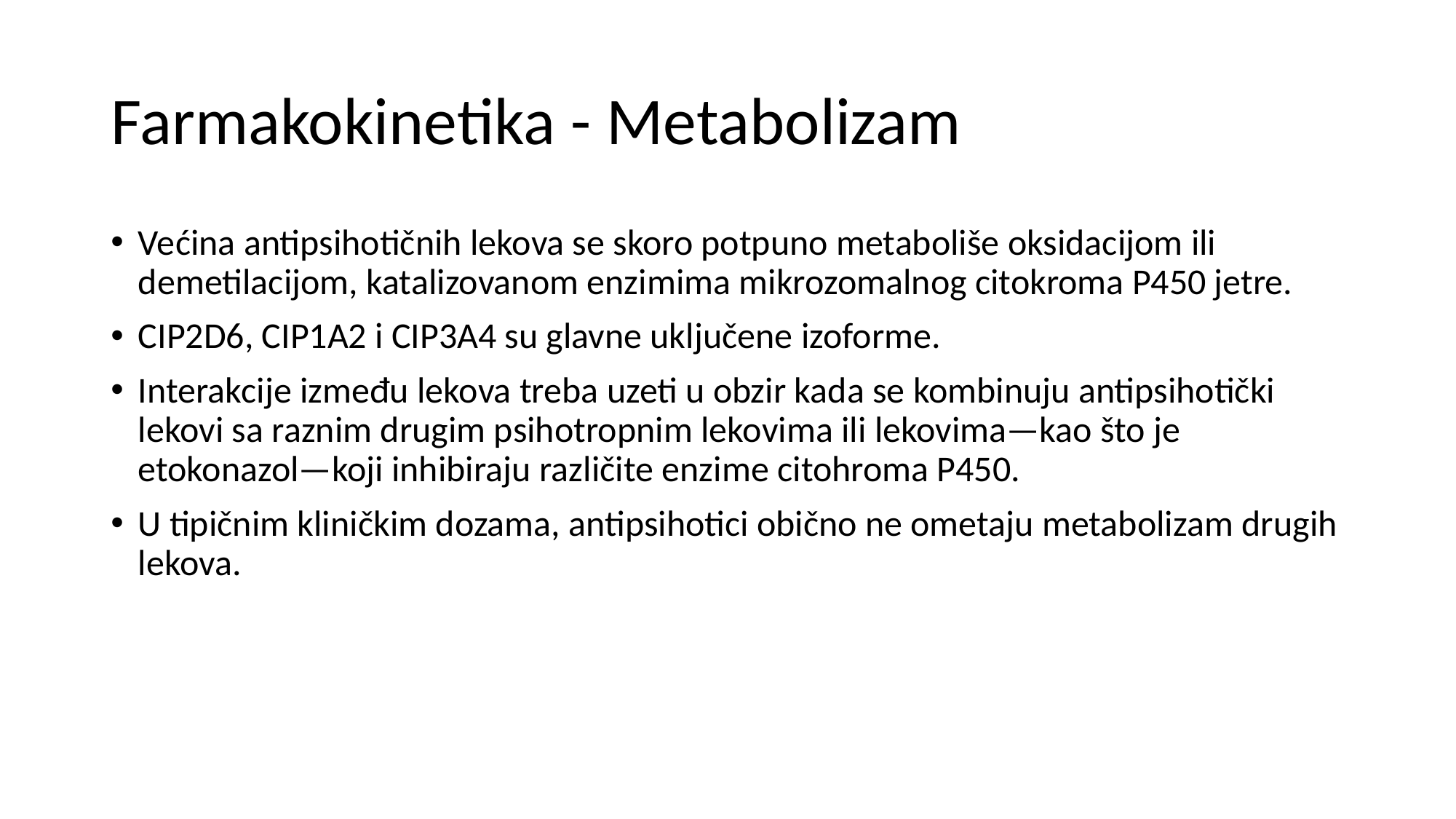

# Farmakokinetika - Metabolizam
Većina antipsihotičnih lekova se skoro potpuno metaboliše oksidacijom ili demetilacijom, katalizovanom enzimima mikrozomalnog citokroma P450 jetre.
CIP2D6, CIP1A2 i CIP3A4 su glavne uključene izoforme.
Interakcije između lekova treba uzeti u obzir kada se kombinuju antipsihotički lekovi sa raznim drugim psihotropnim lekovima ili lekovima—kao što je etokonazol—koji inhibiraju različite enzime citohroma P450.
U tipičnim kliničkim dozama, antipsihotici obično ne ometaju metabolizam drugih lekova.